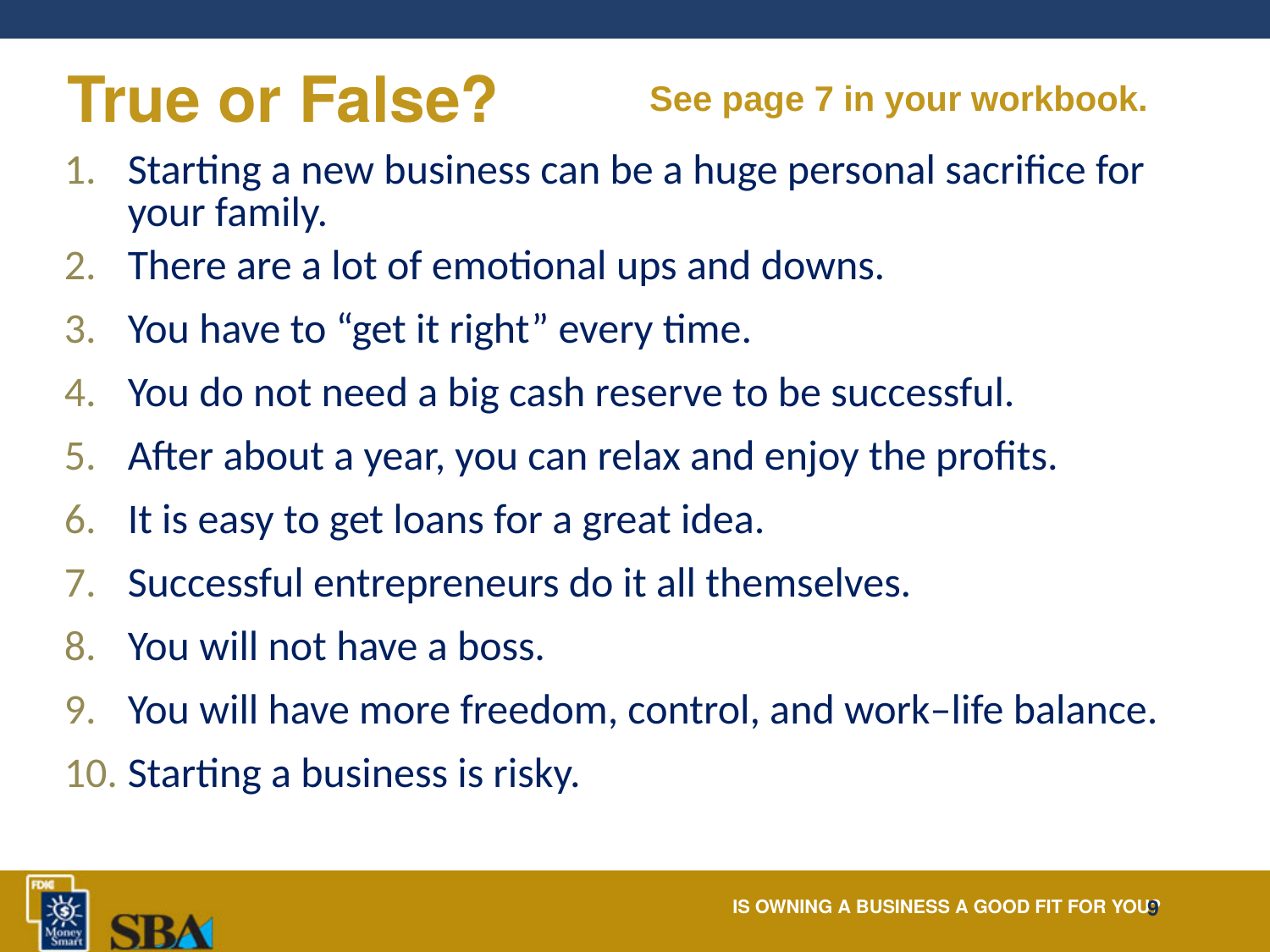

# True or False?
See page 7 in your workbook.
| Starting a new business can be a huge personal sacrifice for your family. |
| --- |
| There are a lot of emotional ups and downs. |
| You have to “get it right” every time. |
| You do not need a big cash reserve to be successful. |
| After about a year, you can relax and enjoy the profits. |
| It is easy to get loans for a great idea. |
| Successful entrepreneurs do it all themselves. |
| You will not have a boss. |
| You will have more freedom, control, and work–life balance. |
| Starting a business is risky. |